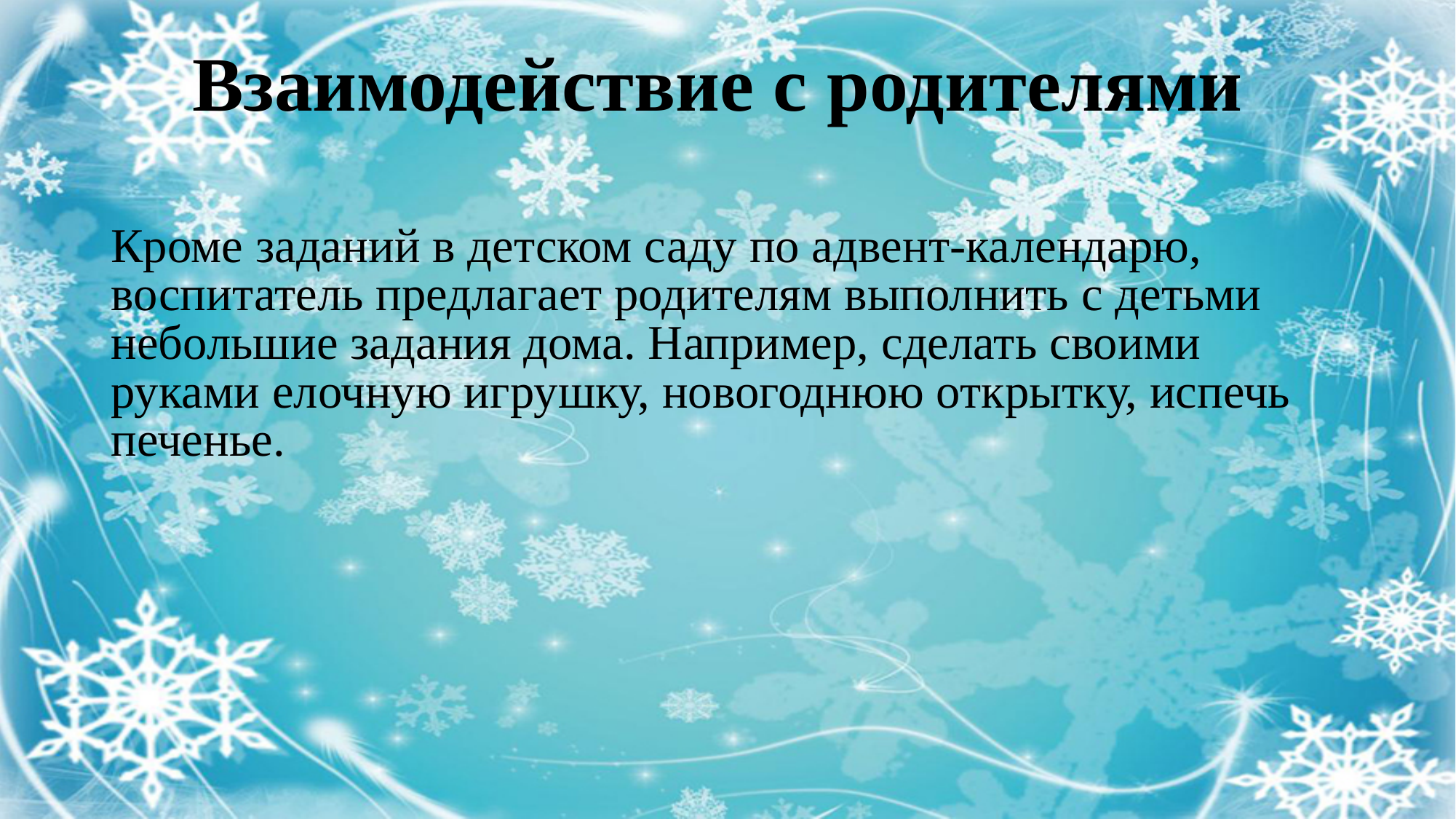

# Взаимодействие с родителями
Кроме заданий в детском саду по адвент-календарю, воспитатель предлагает родителям выполнить с детьми небольшие задания дома. Например, сделать своими руками елочную игрушку, новогоднюю открытку, испечь печенье.